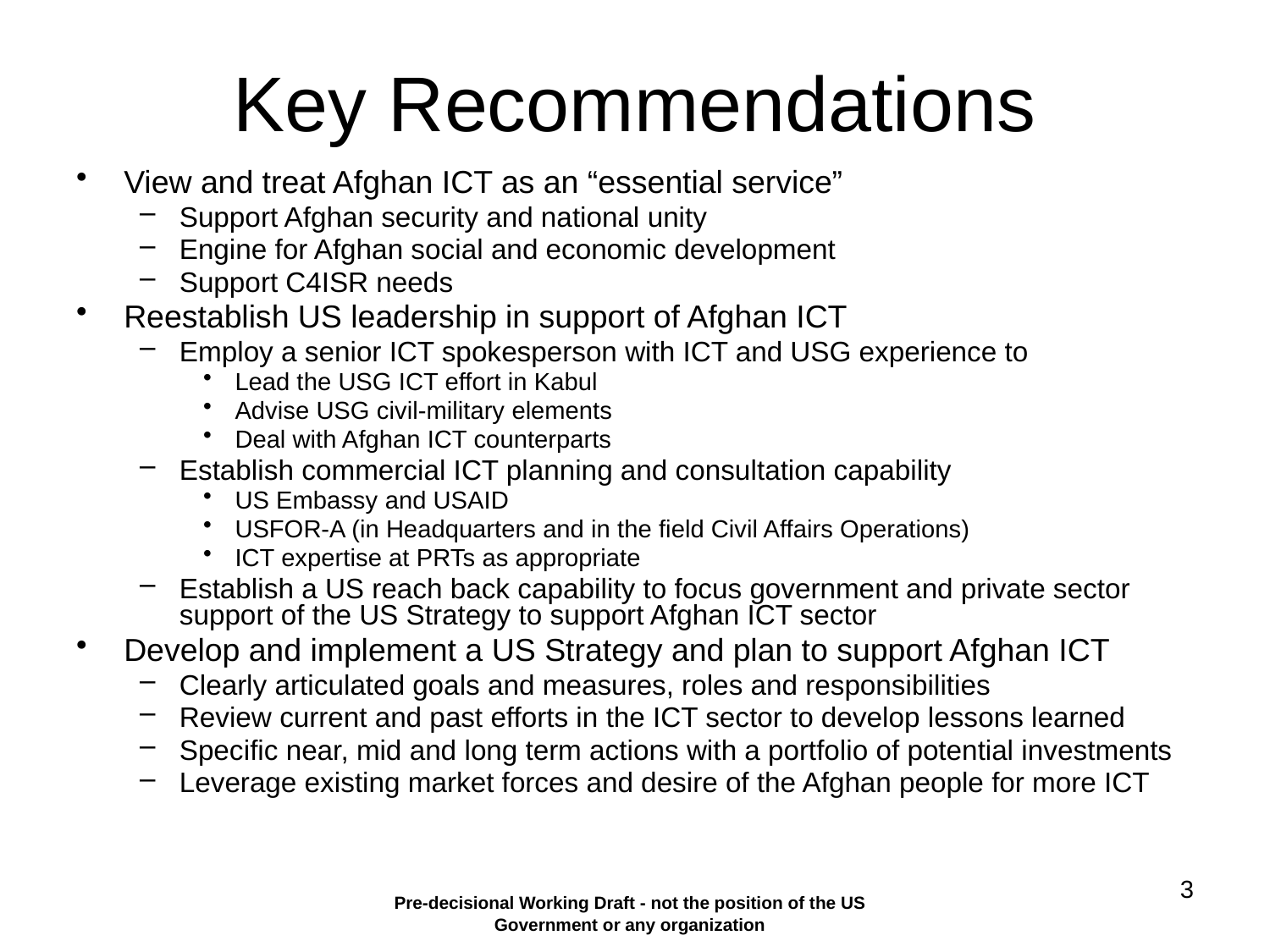

# Key Recommendations
View and treat Afghan ICT as an “essential service”
Support Afghan security and national unity
Engine for Afghan social and economic development
Support C4ISR needs
Reestablish US leadership in support of Afghan ICT
Employ a senior ICT spokesperson with ICT and USG experience to
Lead the USG ICT effort in Kabul
Advise USG civil-military elements
Deal with Afghan ICT counterparts
Establish commercial ICT planning and consultation capability
US Embassy and USAID
USFOR-A (in Headquarters and in the field Civil Affairs Operations)
ICT expertise at PRTs as appropriate
Establish a US reach back capability to focus government and private sector support of the US Strategy to support Afghan ICT sector
Develop and implement a US Strategy and plan to support Afghan ICT
Clearly articulated goals and measures, roles and responsibilities
Review current and past efforts in the ICT sector to develop lessons learned
Specific near, mid and long term actions with a portfolio of potential investments
Leverage existing market forces and desire of the Afghan people for more ICT
3